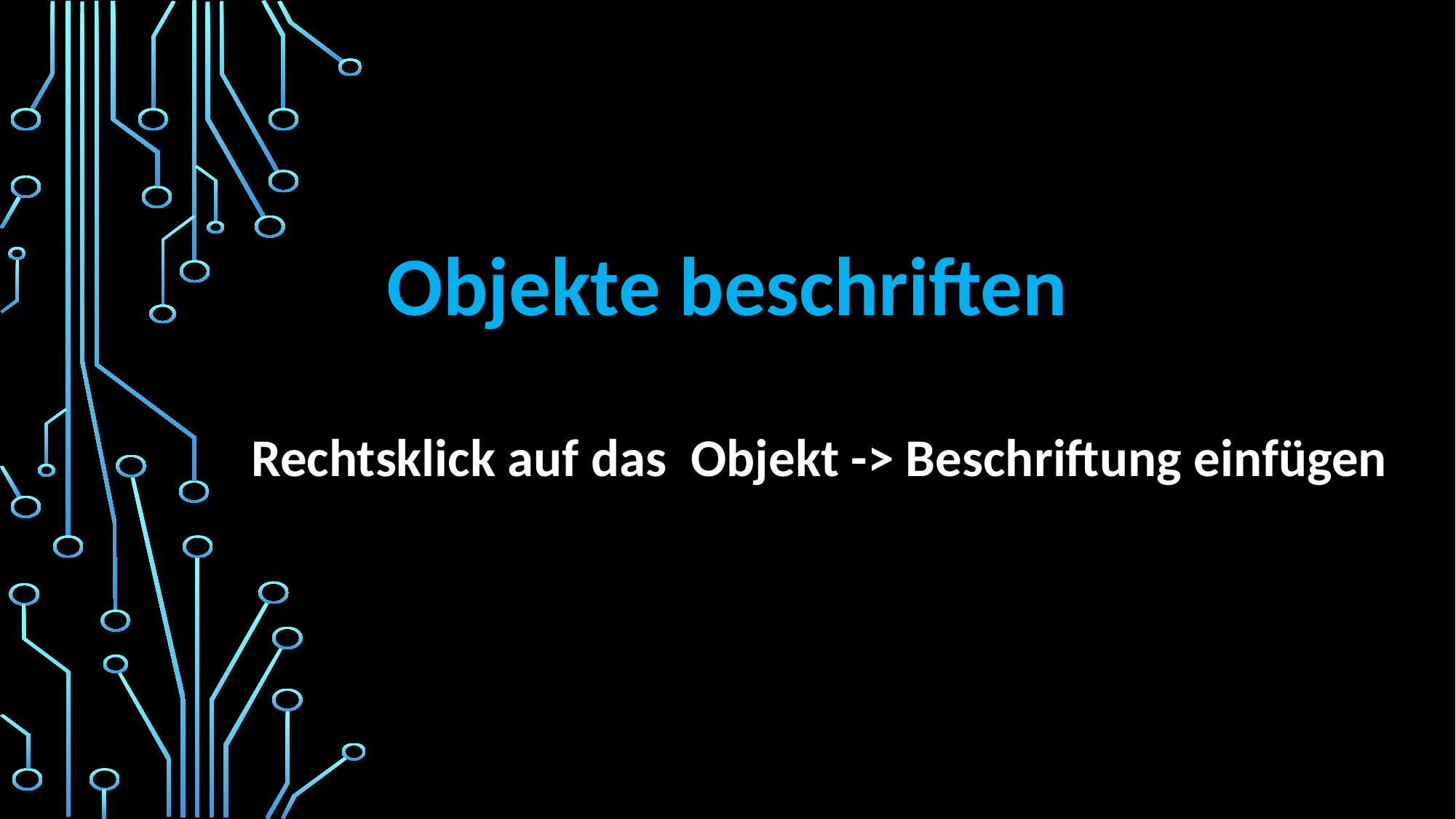

# Objekte beschriften
Rechtsklick auf das  Objekt -> Beschriftung einfügen